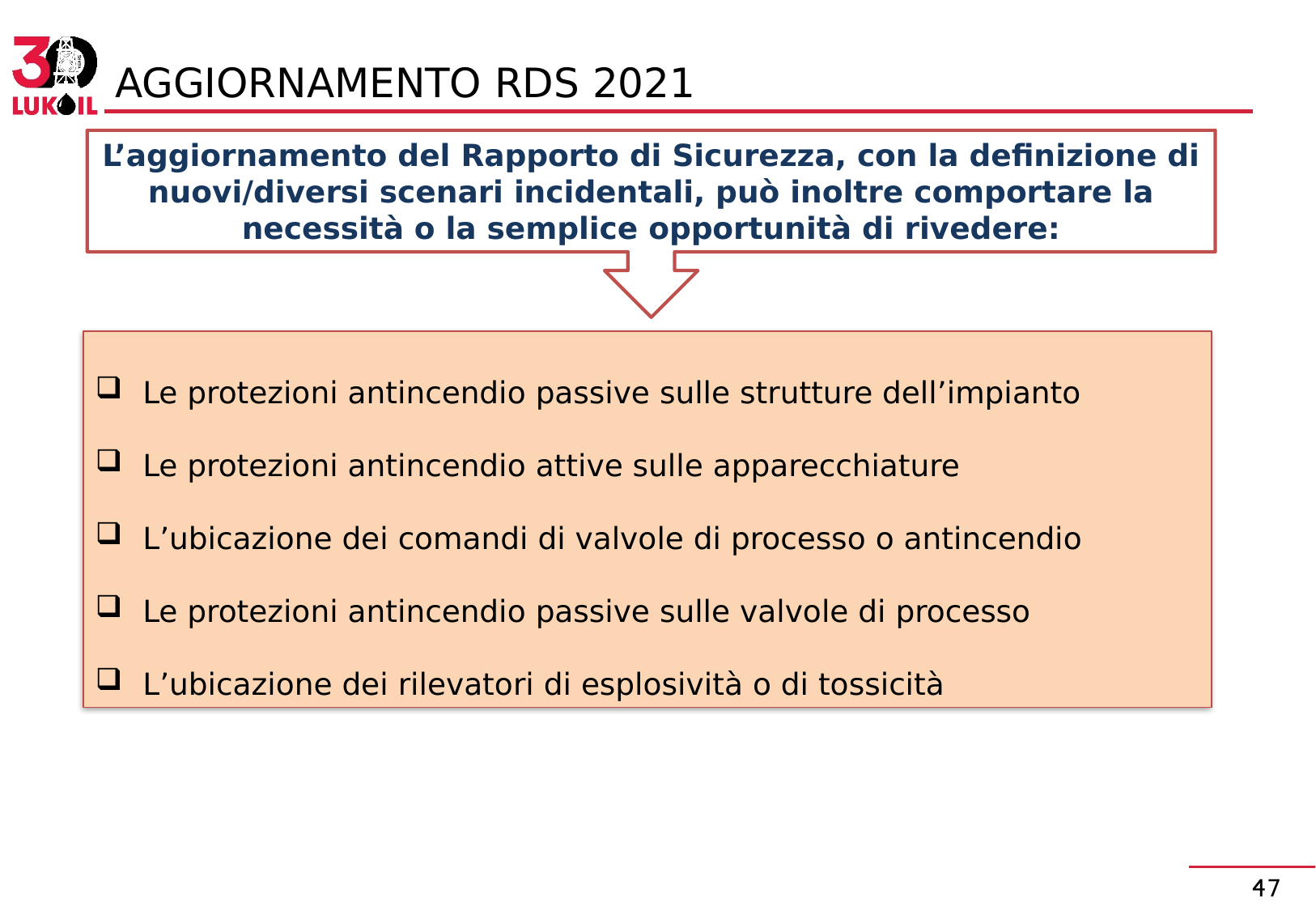

# AGGIORNAMENTO RDS 2021
L’aggiornamento del Rapporto di Sicurezza, con la definizione di nuovi/diversi scenari incidentali, può inoltre comportare la necessità o la semplice opportunità di rivedere:
Le protezioni antincendio passive sulle strutture dell’impianto
Le protezioni antincendio attive sulle apparecchiature
L’ubicazione dei comandi di valvole di processo o antincendio
Le protezioni antincendio passive sulle valvole di processo
L’ubicazione dei rilevatori di esplosività o di tossicità